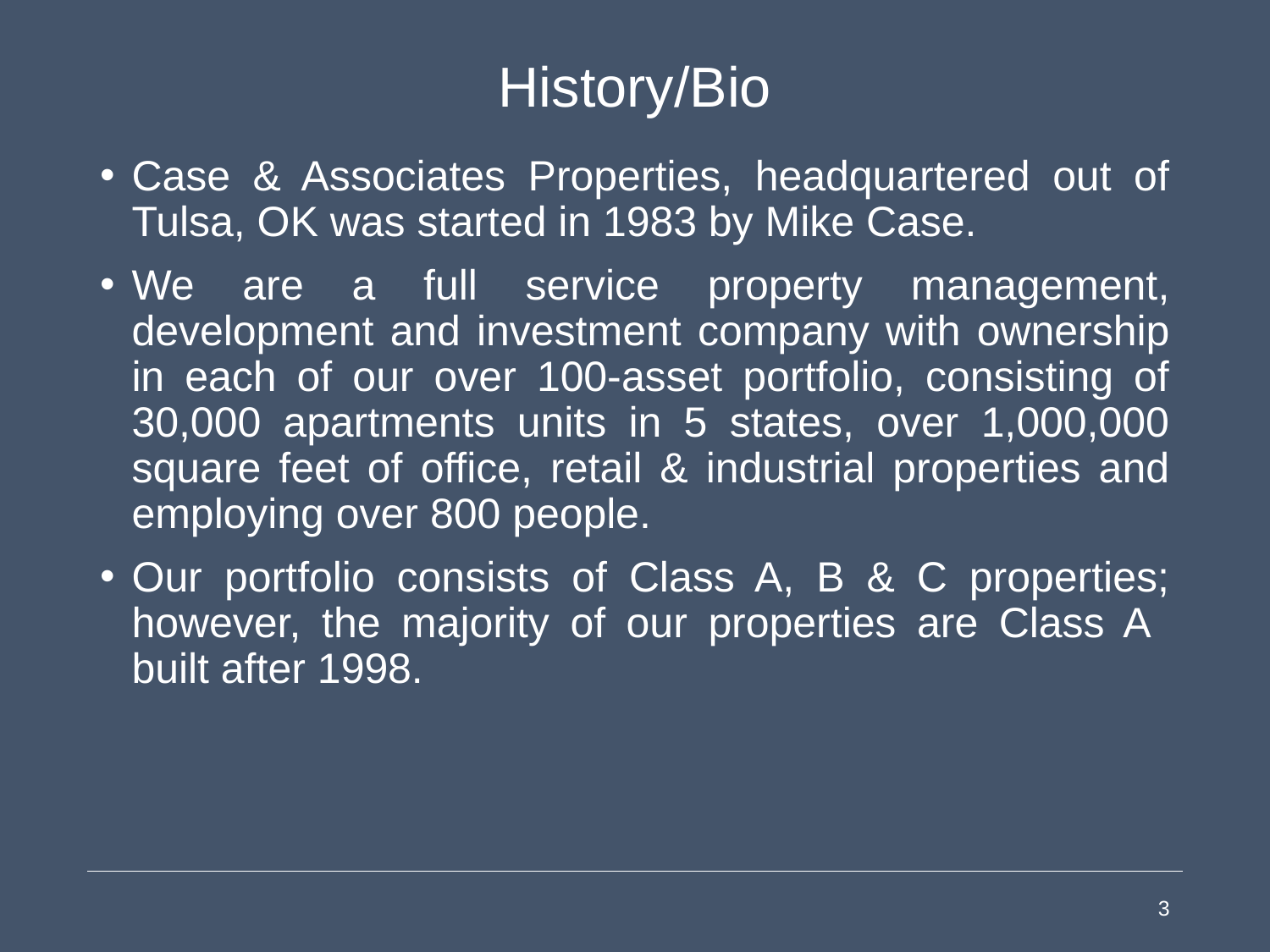

# History/Bio
Case & Associates Properties, headquartered out of Tulsa, OK was started in 1983 by Mike Case.
We are a full service property management, development and investment company with ownership in each of our over 100-asset portfolio, consisting of 30,000 apartments units in 5 states, over 1,000,000 square feet of office, retail & industrial properties and employing over 800 people.
Our portfolio consists of Class A, B & C properties; however, the majority of our properties are Class A  built after 1998.

3